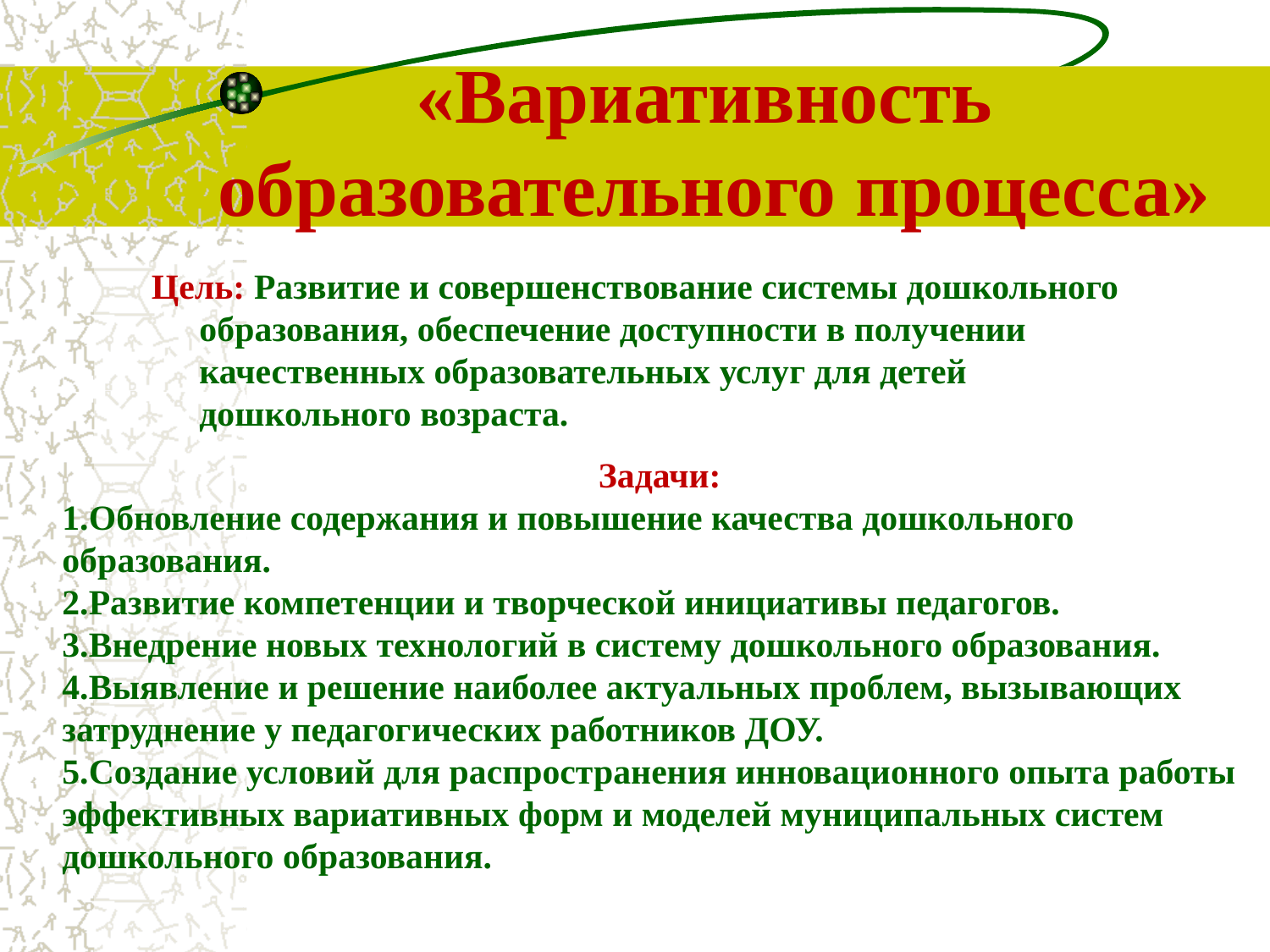

«Вариативность
образовательного процесса»
Цель: Развитие и совершенствование системы дошкольного   образования, обеспечение доступности в получении качественных образовательных услуг для детей дошкольного возраста.

Задачи:
1.Обновление содержания и повышение качества дошкольного образования.
2.Развитие компетенции и творческой инициативы педагогов.
3.Внедрение новых технологий в систему дошкольного образования.
4.Выявление и решение наиболее актуальных проблем, вызывающих затруднение у педагогических работников ДОУ.
5.Создание условий для распространения инновационного опыта работы эффективных вариативных форм и моделей муниципальных систем дошкольного образования.